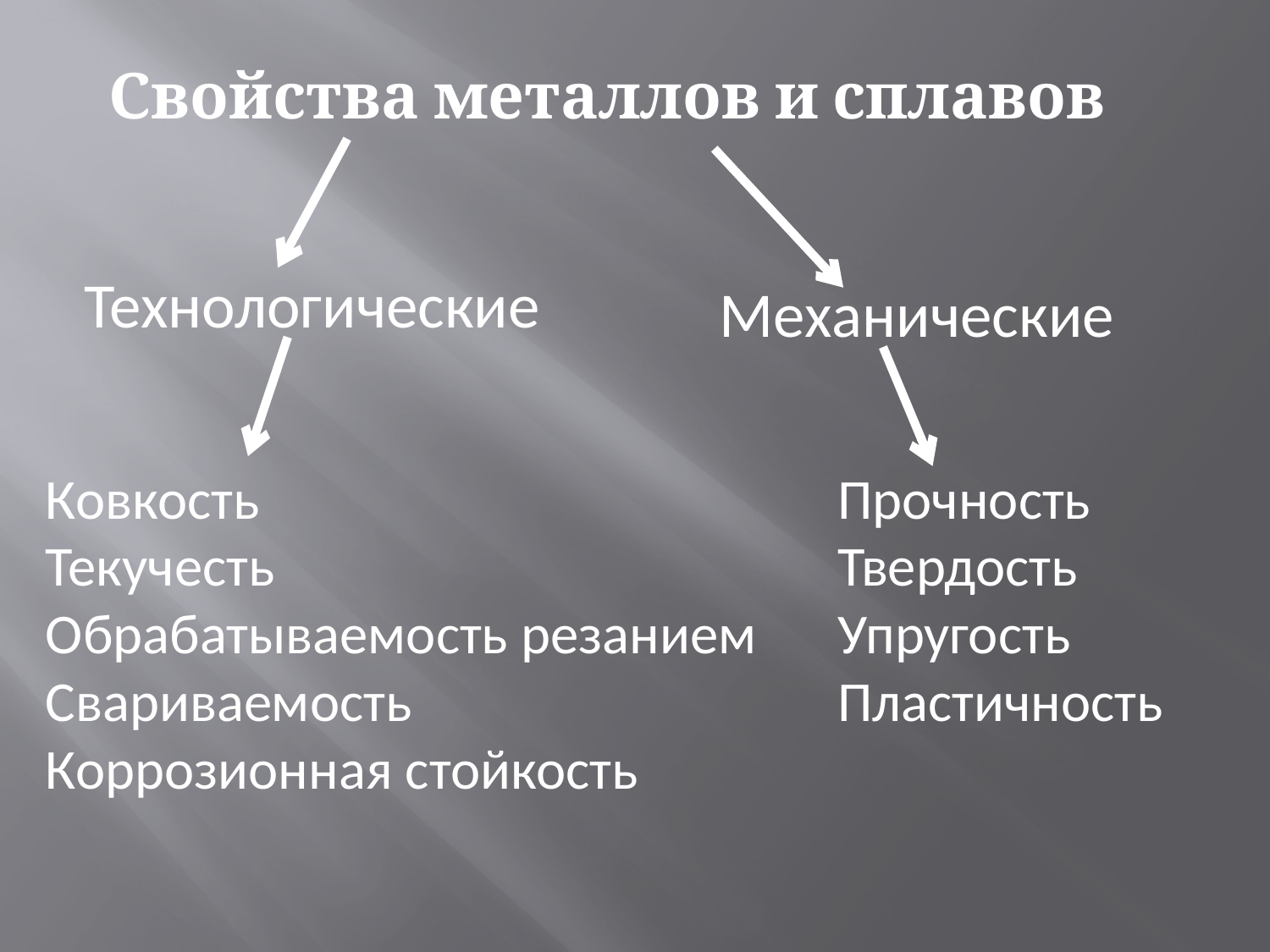

Свойства металлов и сплавов
Технологические
Механические
Ковкость
Текучесть
Обрабатываемость резанием
Свариваемость
Коррозионная стойкость
Прочность
Твердость
Упругость
Пластичность